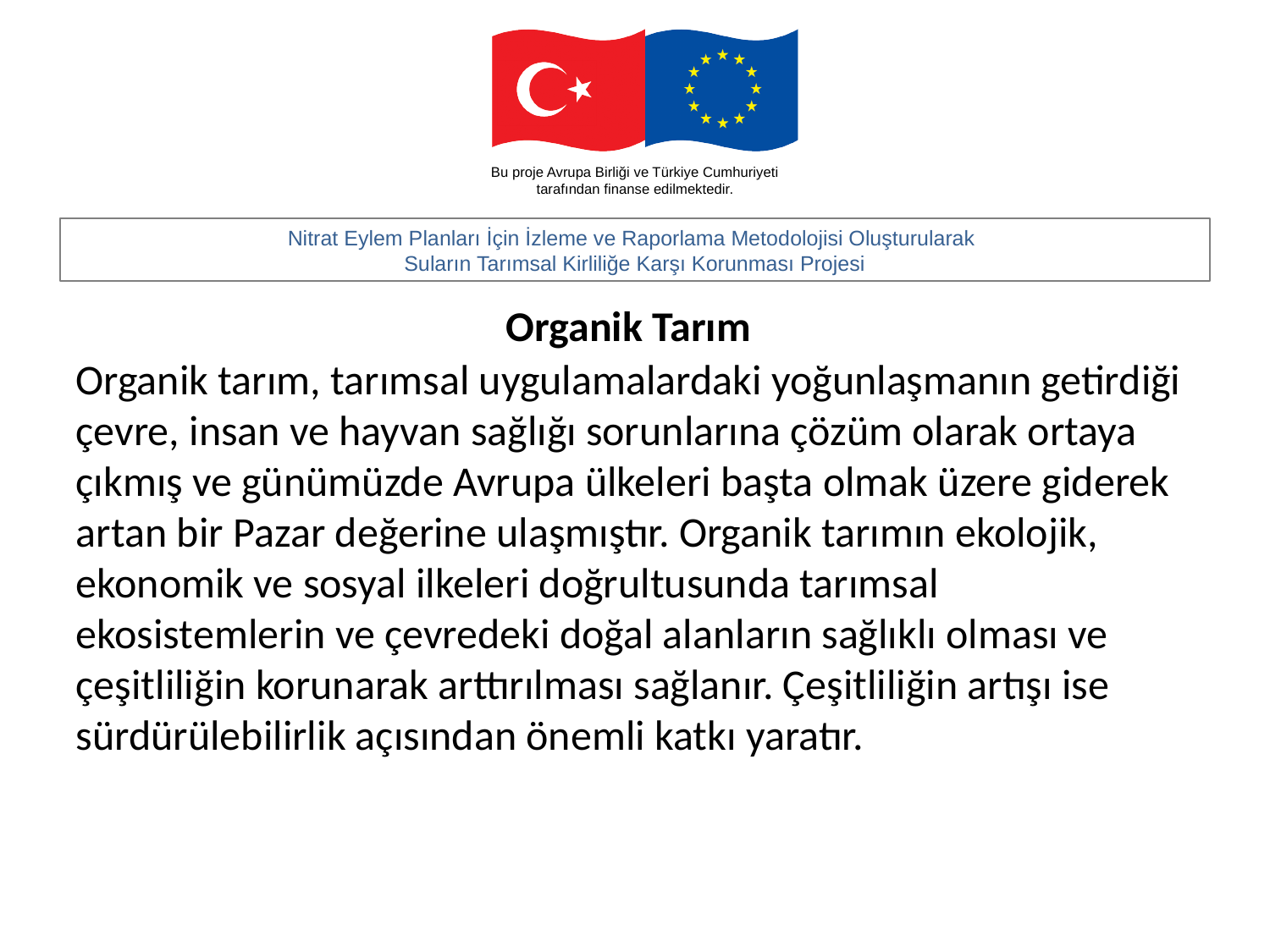

Organik Tarım
Organik tarım, tarımsal uygulamalardaki yoğunlaşmanın getirdiği çevre, insan ve hayvan sağlığı sorunlarına çözüm olarak ortaya çıkmış ve günümüzde Avrupa ülkeleri başta olmak üzere giderek artan bir Pazar değerine ulaşmıştır. Organik tarımın ekolojik, ekonomik ve sosyal ilkeleri doğrultusunda tarımsal ekosistemlerin ve çevredeki doğal alanların sağlıklı olması ve çeşitliliğin korunarak arttırılması sağlanır. Çeşitliliğin artışı ise sürdürülebilirlik açısından önemli katkı yaratır.